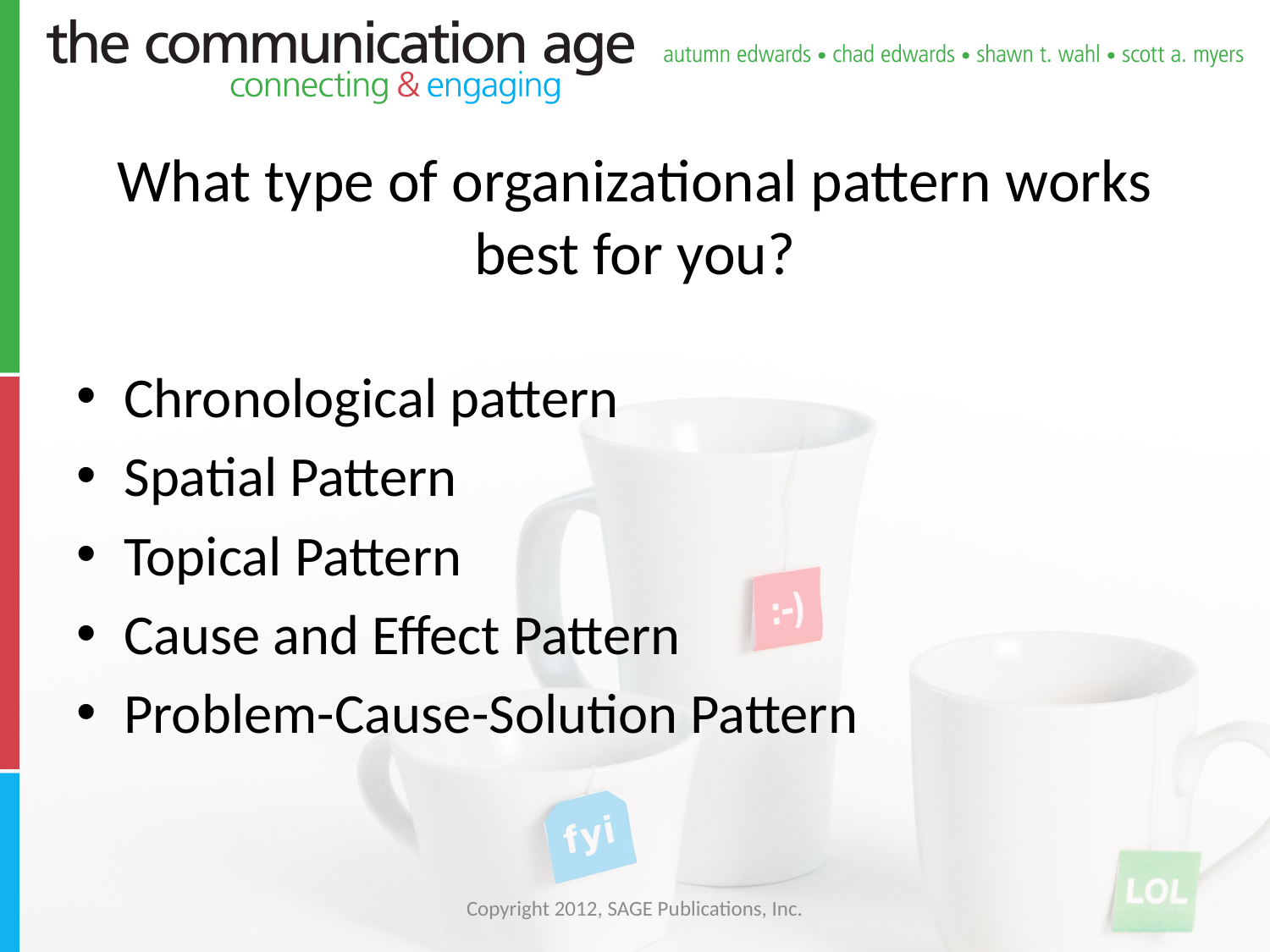

# What type of organizational pattern works best for you?
Chronological pattern
Spatial Pattern
Topical Pattern
Cause and Effect Pattern
Problem-Cause-Solution Pattern

Copyright 2012, SAGE Publications, Inc.